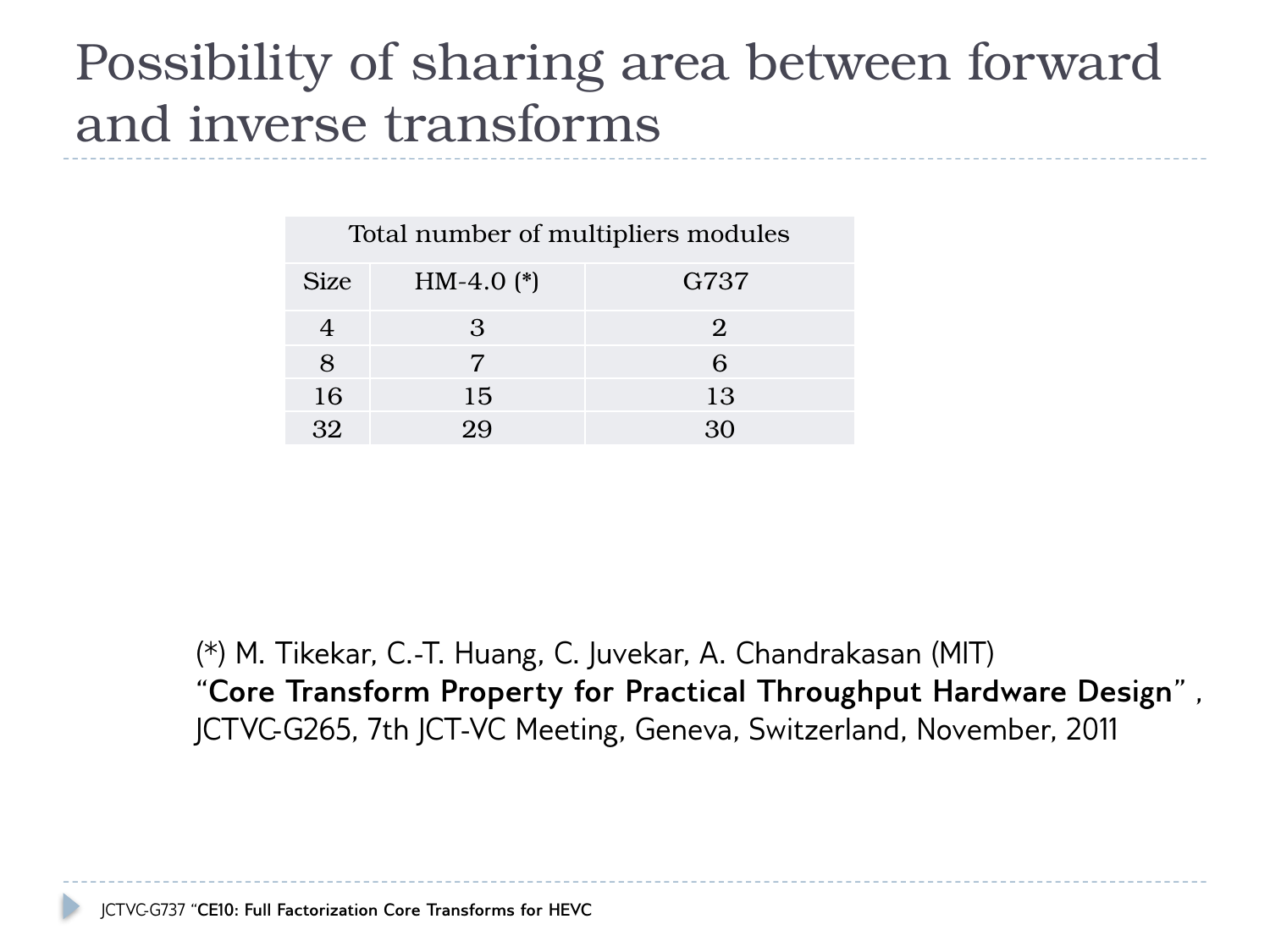

# Possibility of sharing area between forward and inverse transforms
| Total number of multipliers modules |  |  |
| --- | --- | --- |
| Size | HM-4.0 (\*) | G737 |
| 4 | 3 | 2 |
| 8 | 7 | 6 |
| 16 | 15 | 13 |
| 32 | 29 | 30 |
(*) M. Tikekar, C.-T. Huang, C. Juvekar, A. Chandrakasan (MIT)
“Core Transform Property for Practical Throughput Hardware Design” ,
JCTVC-G265, 7th JCT-VC Meeting, Geneva, Switzerland, November, 2011
JCTVC-G737 “CE10: Full Factorization Core Transforms for HEVC